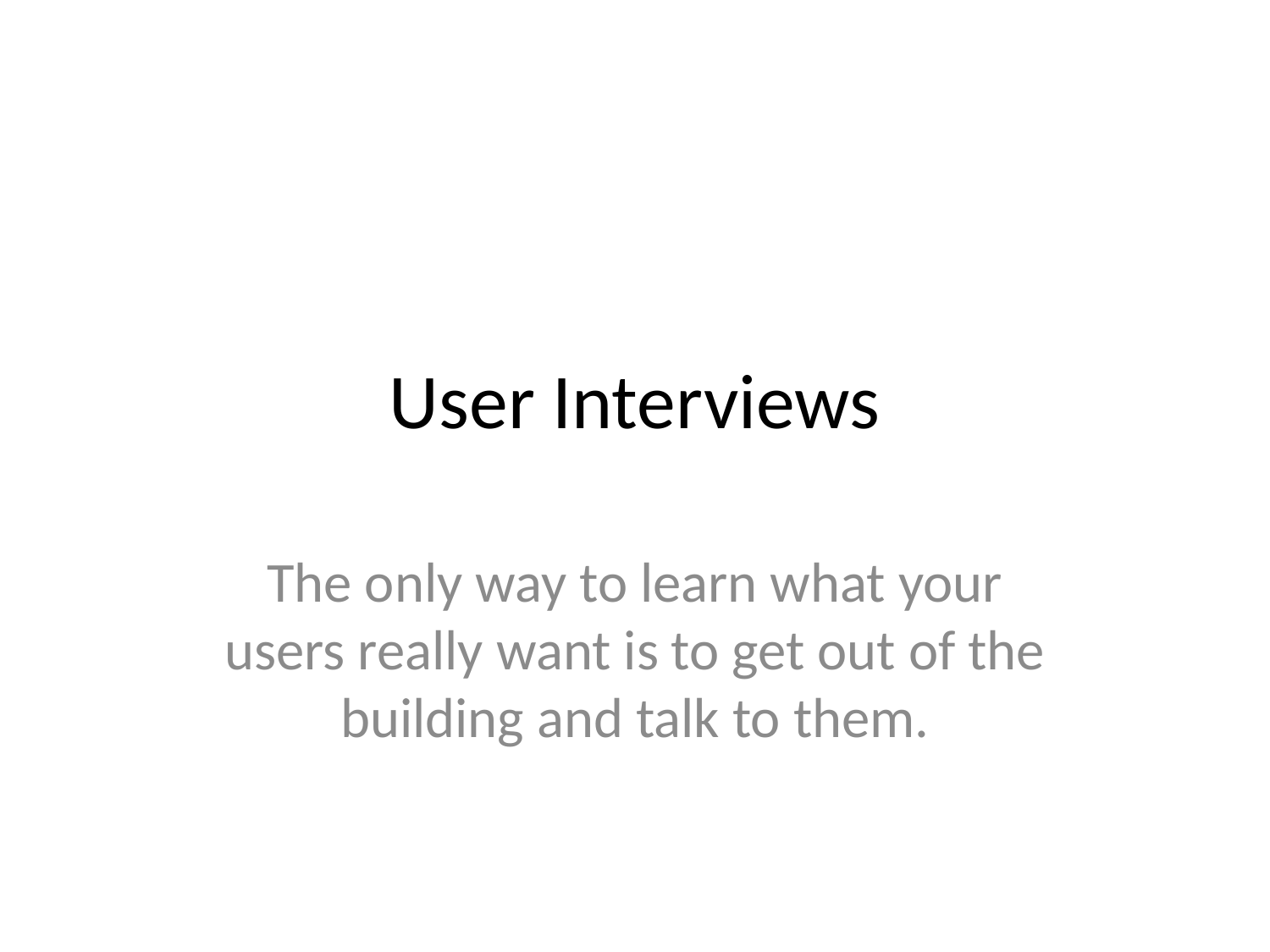

# User Interviews
The only way to learn what your users really want is to get out of the building and talk to them.